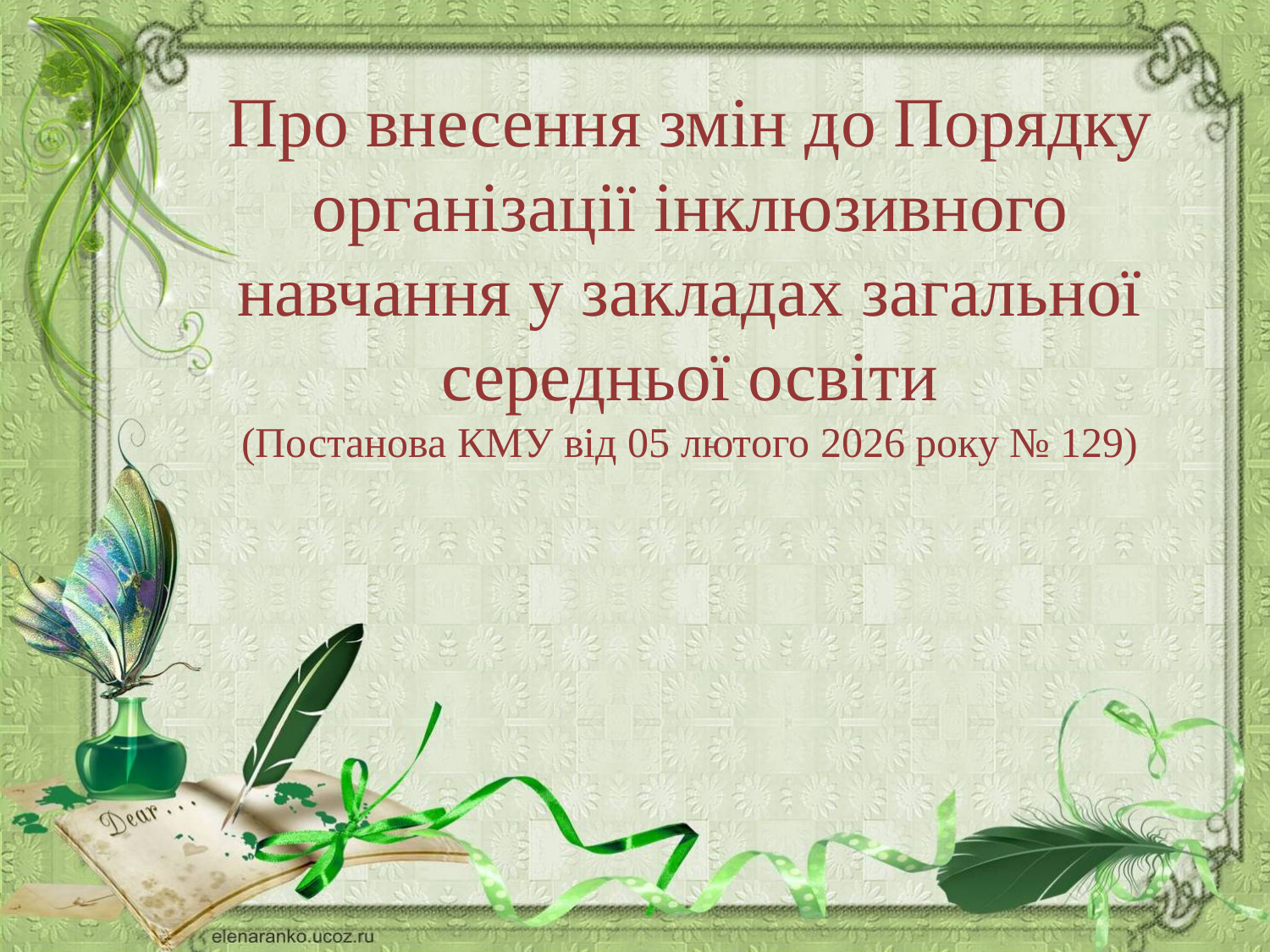

Про внесення змін до Порядку організації інклюзивного навчання у закладах загальної середньої освіти
(Постанова КМУ від 05 лютого 2026 року № 129)